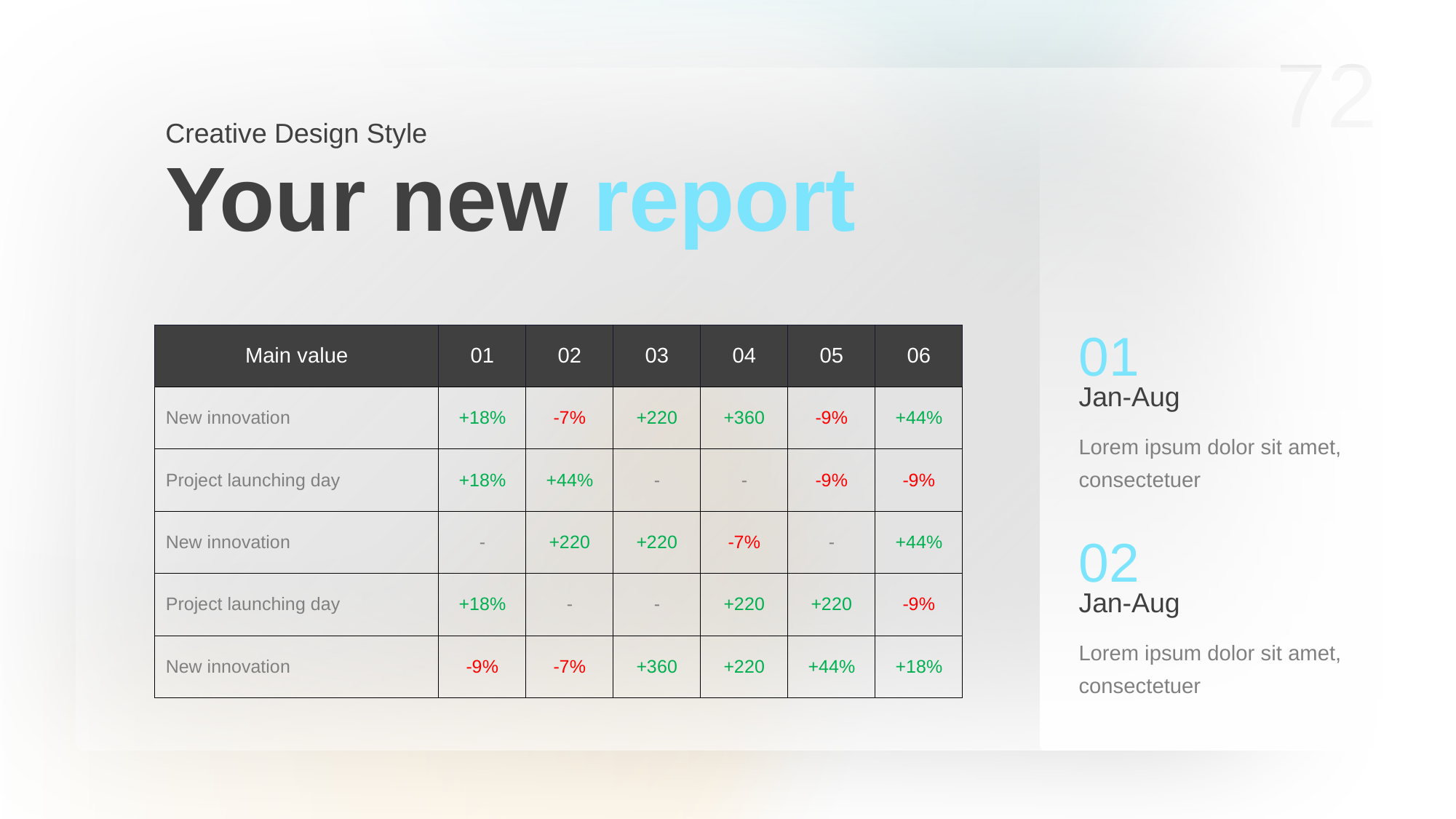

Creative Design Style
Your new report
01
Jan-Aug
| Main value | 01 | 02 | 03 | 04 | 05 | 06 |
| --- | --- | --- | --- | --- | --- | --- |
| New innovation | +18% | -7% | +220 | +360 | -9% | +44% |
| Project launching day | +18% | +44% | - | - | -9% | -9% |
| New innovation | - | +220 | +220 | -7% | - | +44% |
| Project launching day | +18% | - | - | +220 | +220 | -9% |
| New innovation | -9% | -7% | +360 | +220 | +44% | +18% |
Lorem ipsum dolor sit amet, consectetuer
02
Jan-Aug
Lorem ipsum dolor sit amet, consectetuer